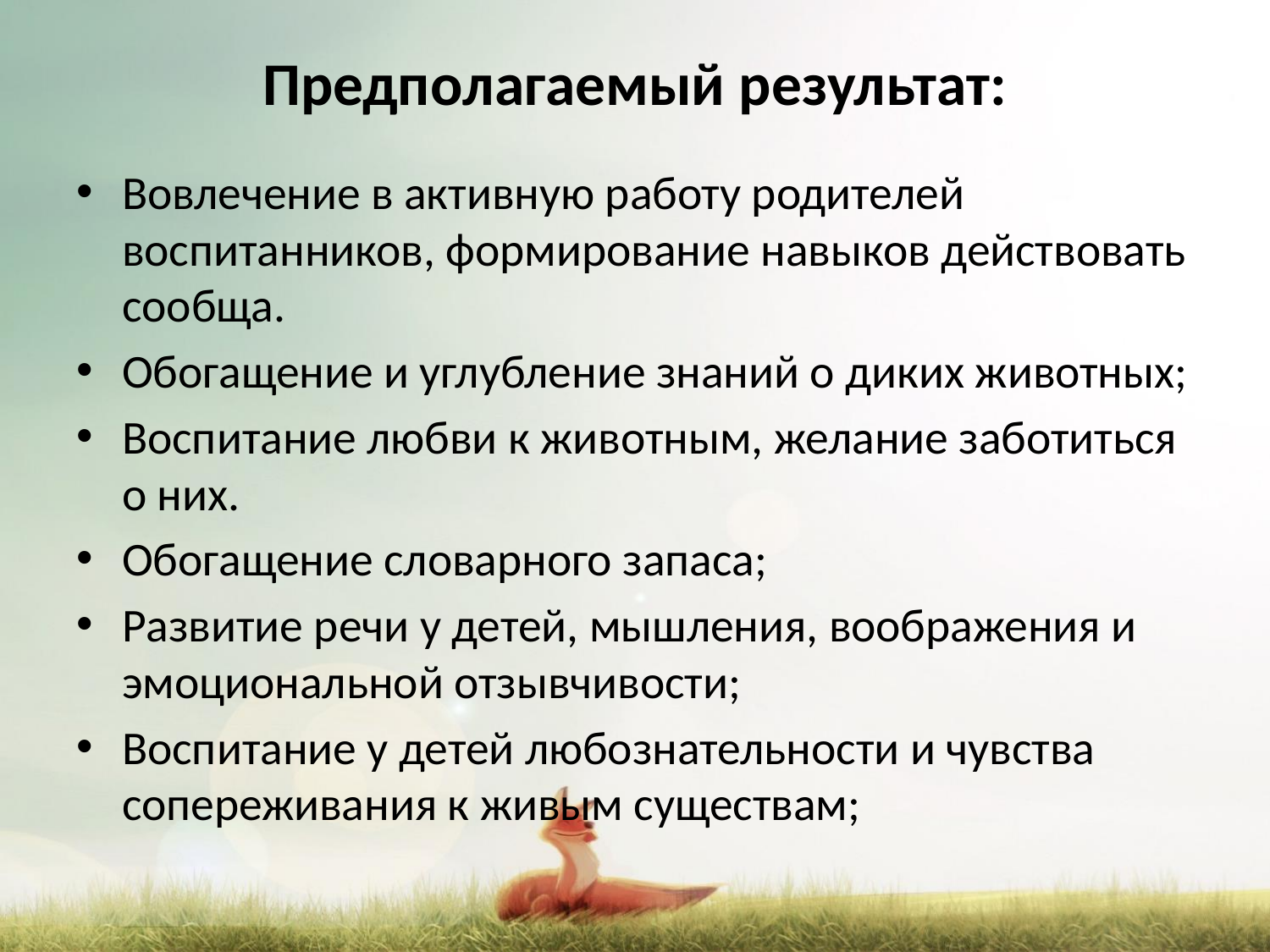

# Предполагаемый результат:
Вовлечение в активную работу родителей воспитанников, формирование навыков действовать сообща.
Обогащение и углубление знаний о диких животных;
Воспитание любви к животным, желание заботиться о них.
Обогащение словарного запаса;
Развитие речи у детей, мышления, воображения и эмоциональной отзывчивости;
Воспитание у детей любознательности и чувства сопереживания к живым существам;